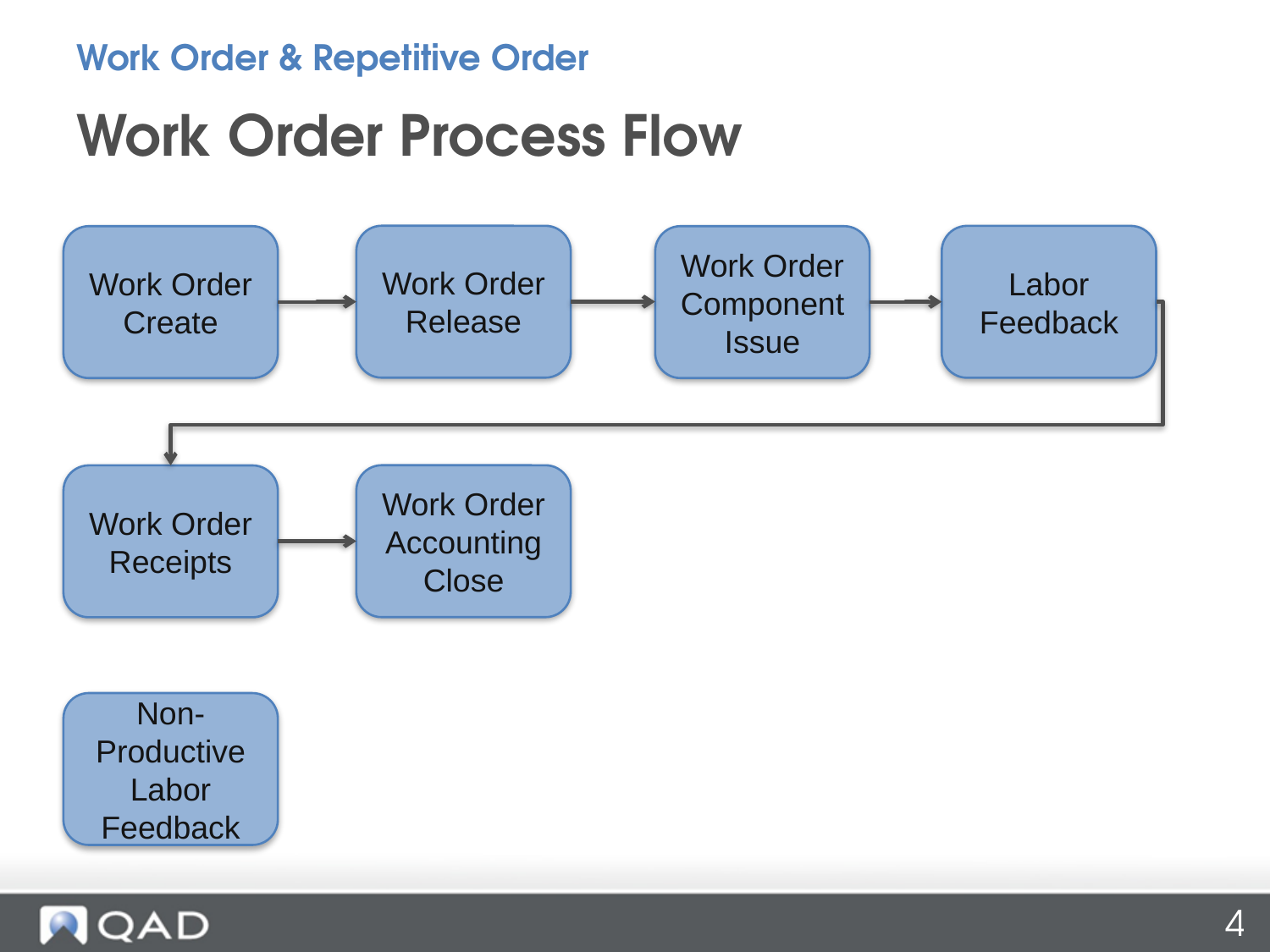

Work Order & Repetitive Order
# Work Order Process Flow
Work Order Release
Labor Feedback
Work Order Create
Work Order Component Issue
Work Order Accounting Close
Work Order Receipts
Non-Productive
Labor Feedback
4